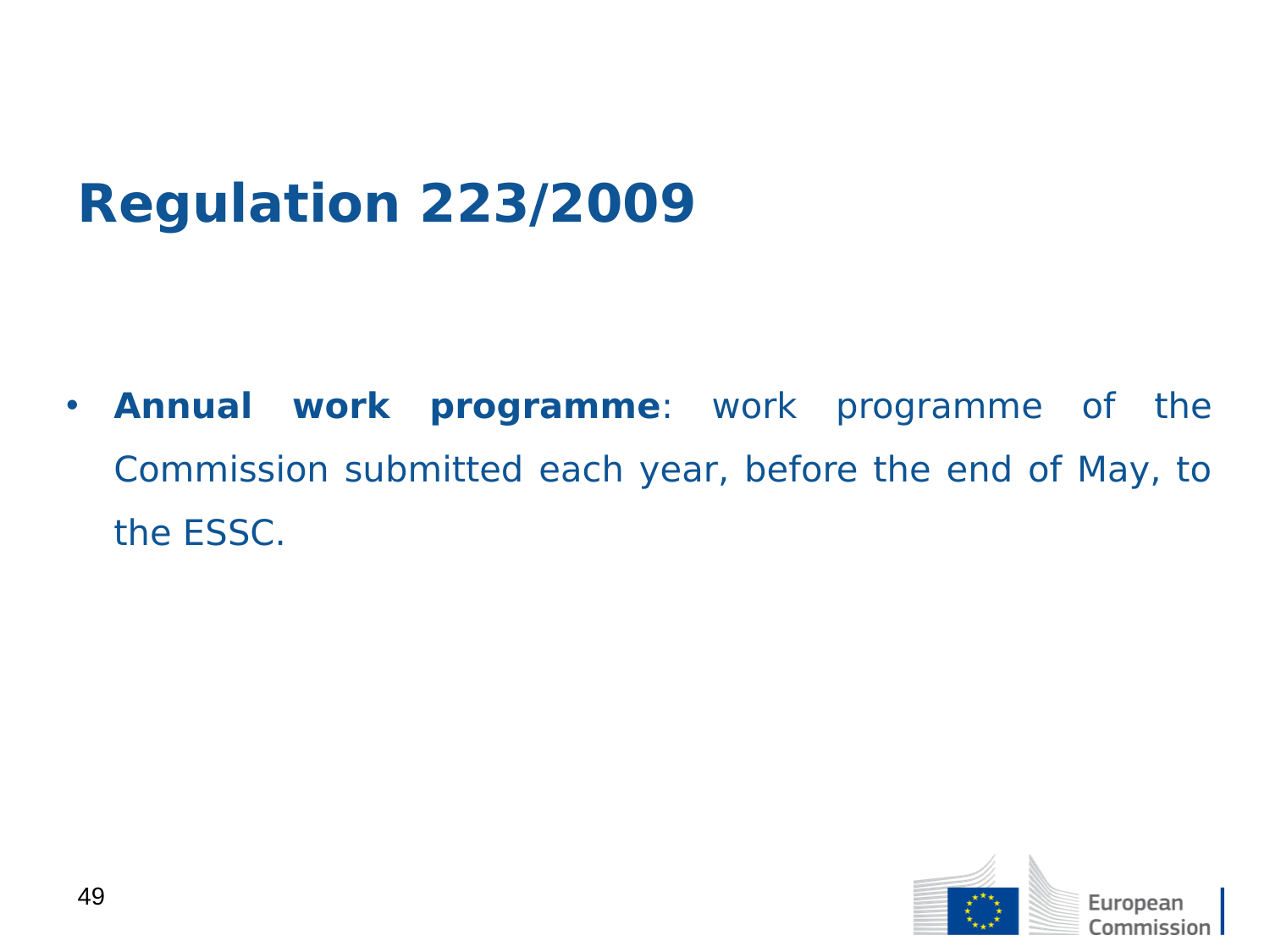

# Regulation 223/2009
Annual work programme: work programme of the Commission submitted each year, before the end of May, to the ESSC. maximising availability and timeliness of EU

49